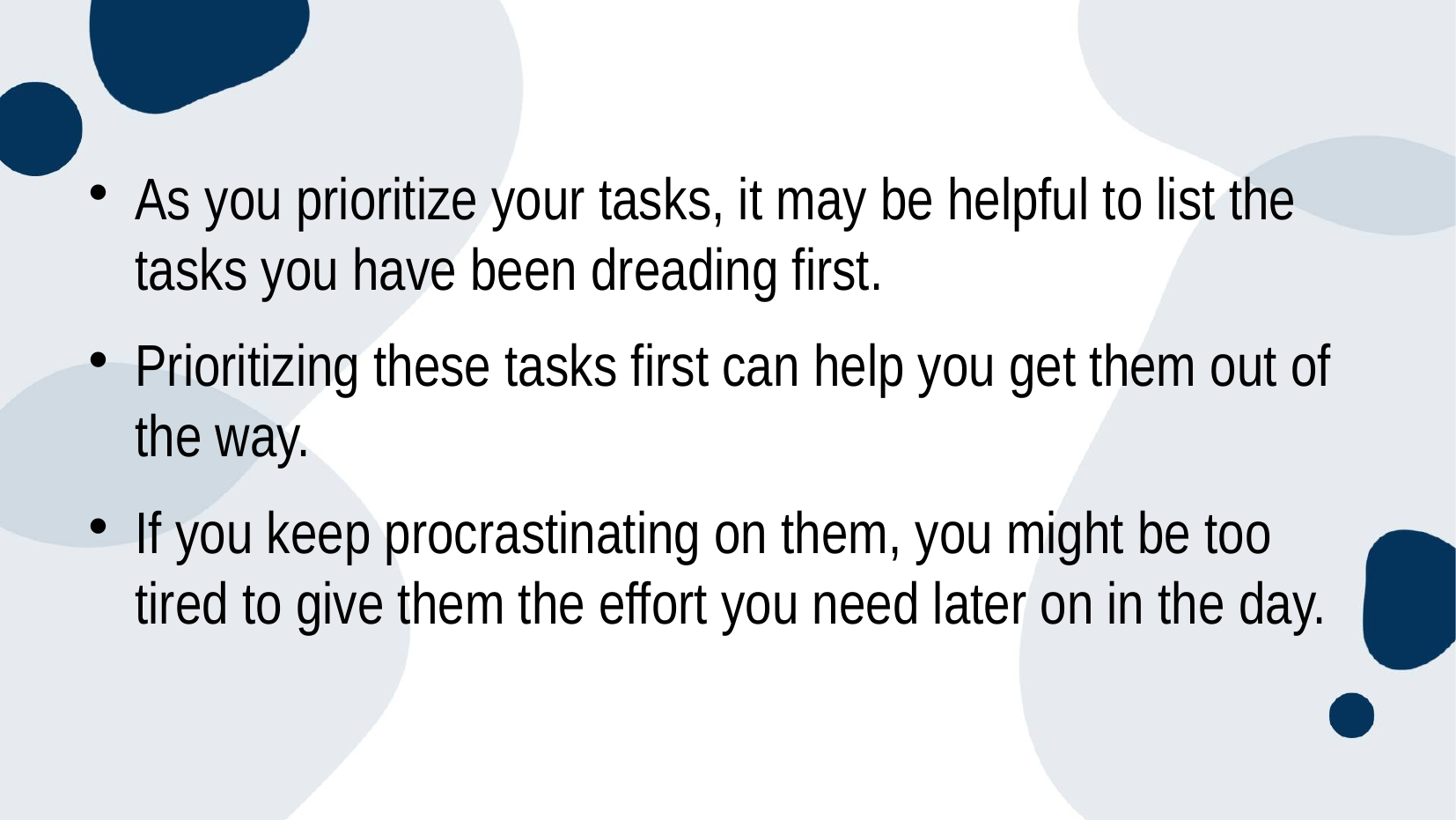

As you prioritize your tasks, it may be helpful to list the tasks you have been dreading first.
Prioritizing these tasks first can help you get them out of the way.
If you keep procrastinating on them, you might be too  tired to give them the effort you need later on in the day.